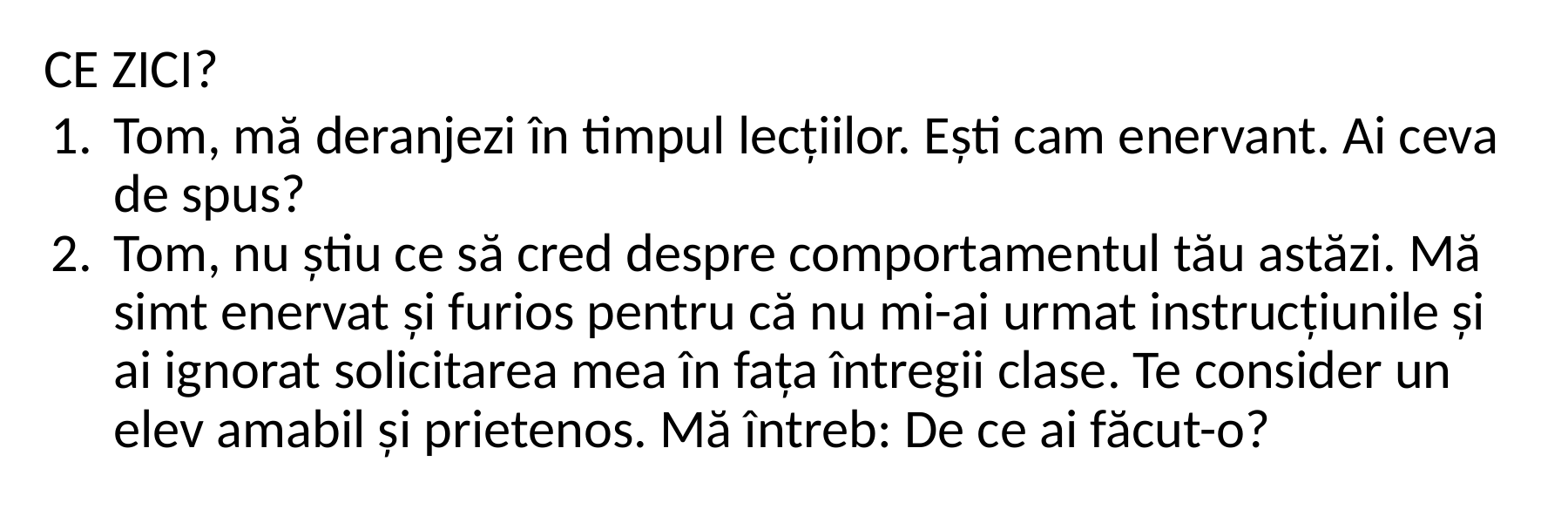

CE ZICI?
Tom, mă deranjezi în timpul lecțiilor. Ești cam enervant. Ai ceva de spus?
Tom, nu știu ce să cred despre comportamentul tău astăzi. Mă simt enervat și furios pentru că nu mi-ai urmat instrucțiunile și ai ignorat solicitarea mea în fața întregii clase. Te consider un elev amabil și prietenos. Mă întreb: De ce ai făcut-o?